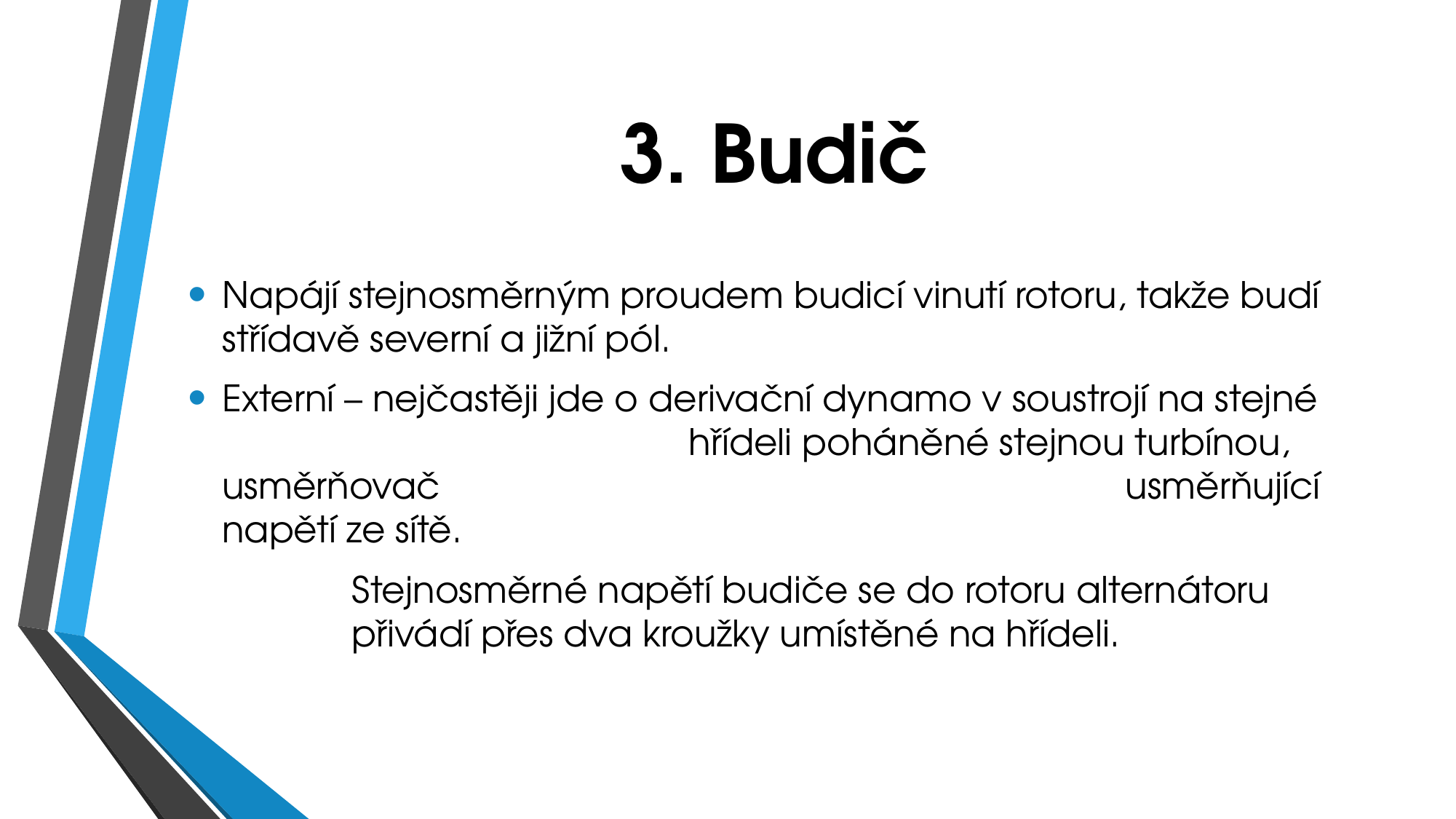

# 3. Budič

Napájí stejnosměrným proudem budicí vinutí rotoru, takže budí střídavě severní a jižní pól.
Externí – nejčastěji jde o derivační dynamo v soustrojí na stejné 				   hřídeli poháněné stejnou turbínou, usměrňovač 						   usměrňující napětí ze sítě.
Stejnosměrné napětí budiče se do rotoru alternátoru přivádí přes dva kroužky umístěné na hřídeli.